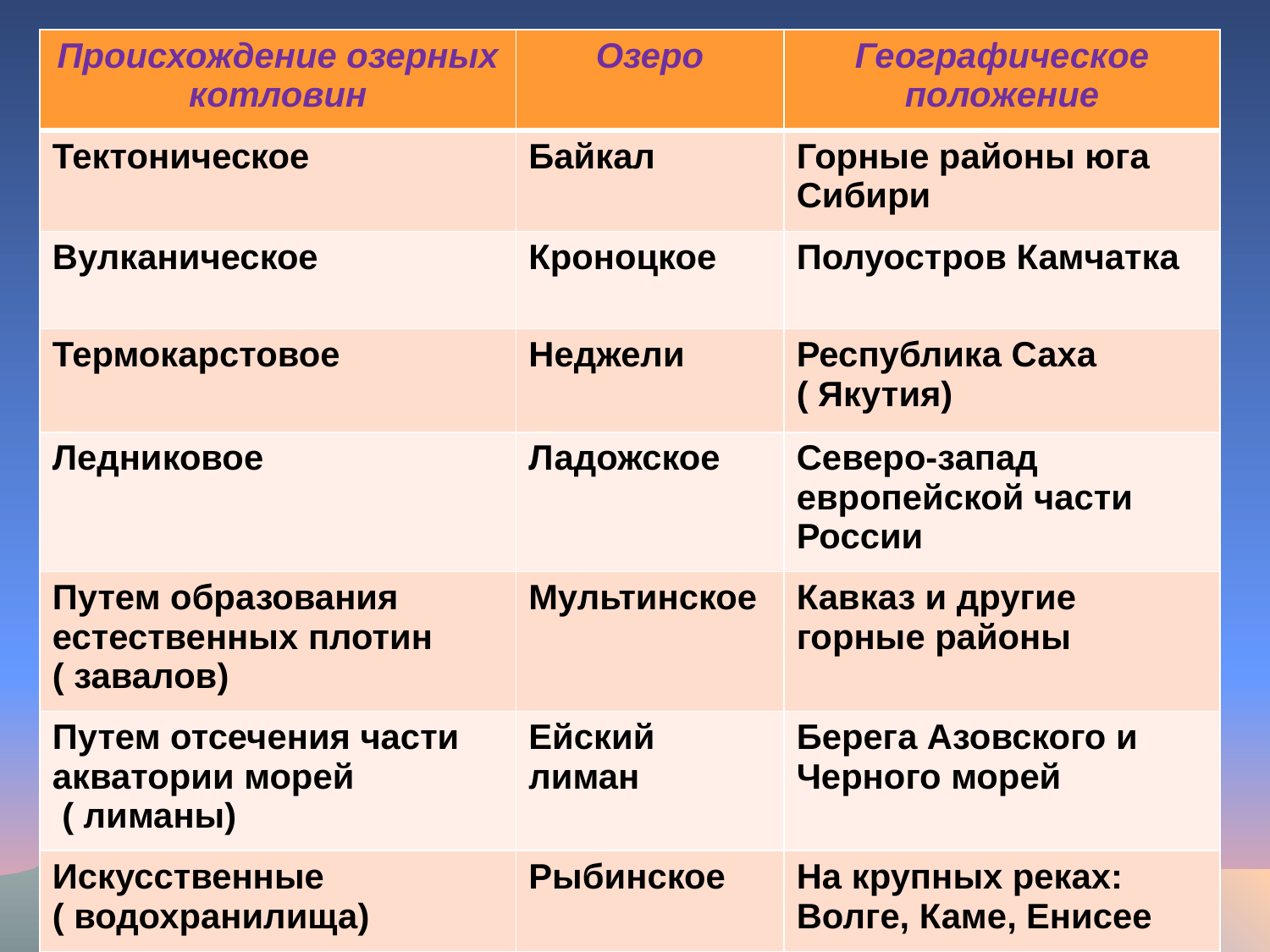

| Происхождение озерных котловин | Озеро | Географическое положение |
| --- | --- | --- |
| Тектоническое | Байкал | Горные районы юга Сибири |
| Вулканическое | Кроноцкое | Полуостров Камчатка |
| Термокарстовое | Неджели | Республика Саха ( Якутия) |
| Ледниковое | Ладожское | Северо-запад европейской части России |
| Путем образования естественных плотин ( завалов) | Мультинское | Кавказ и другие горные районы |
| Путем отсечения части акватории морей ( лиманы) | Ейский лиман | Берега Азовского и Черного морей |
| Искусственные ( водохранилища) | Рыбинское | На крупных реках: Волге, Каме, Енисее |